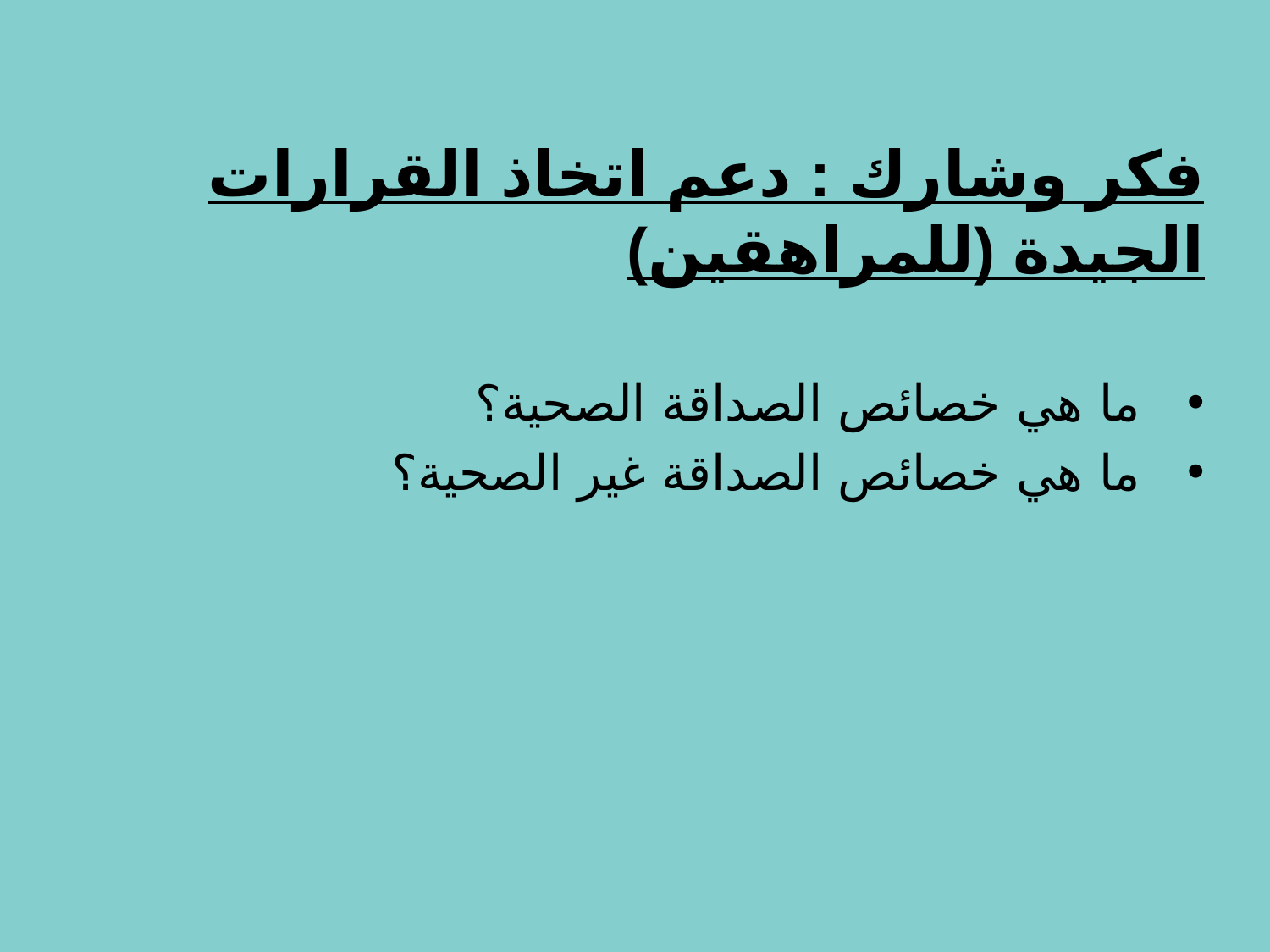

# فكر وشارك : دعم اتخاذ القرارات الجيدة (للمراهقين)

ما هي خصائص الصداقة الصحية؟
ما هي خصائص الصداقة غير الصحية؟